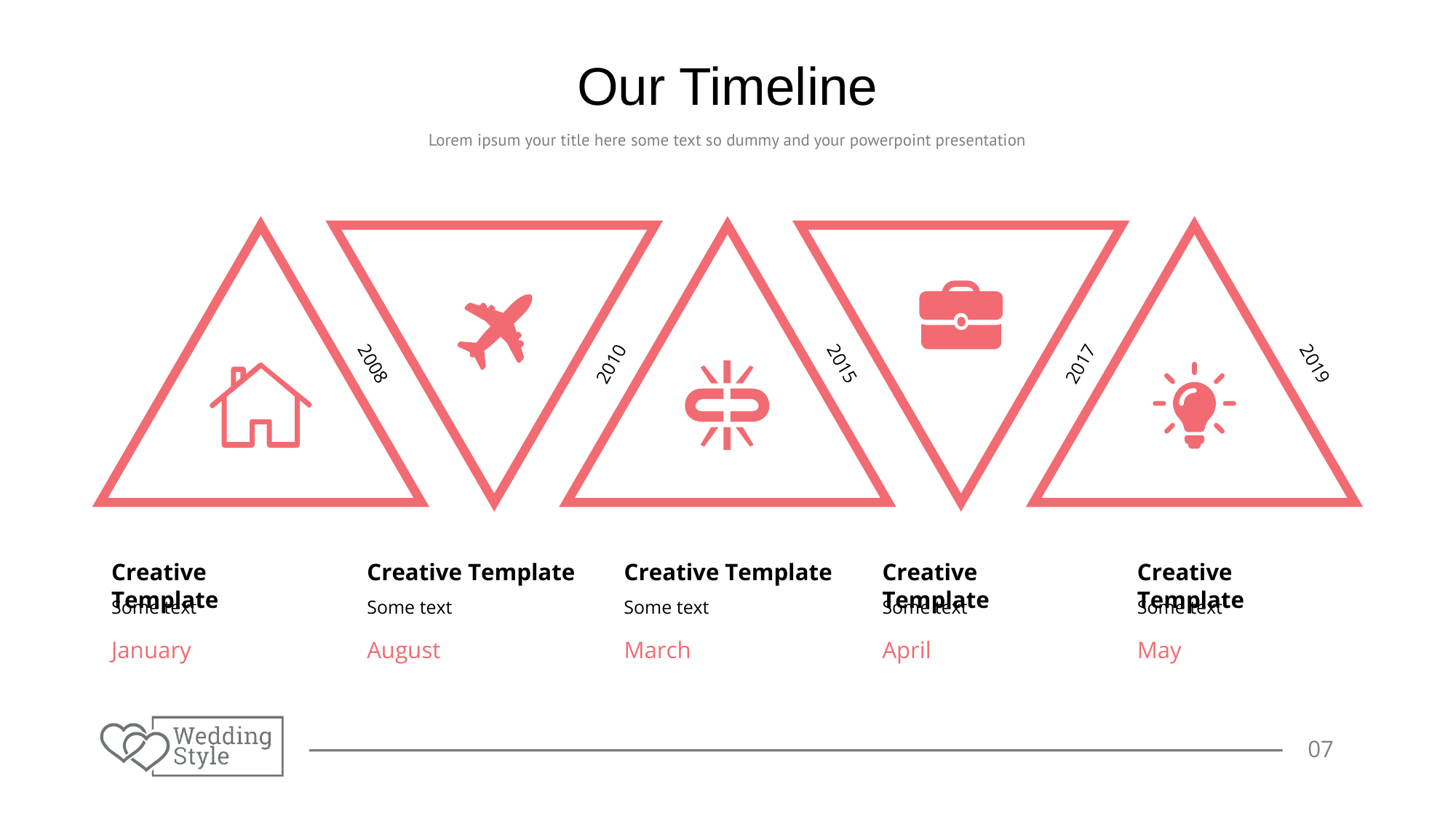

# Our Timeline
Lorem ipsum your title here some text so dummy and your powerpoint presentation

2008
2010
2015
2017
2019

Creative Template
Some text
January
Creative Template
Some text
August
Creative Template
Some text
March
Creative Template
Some text
April
Creative Template
Some text
May
07